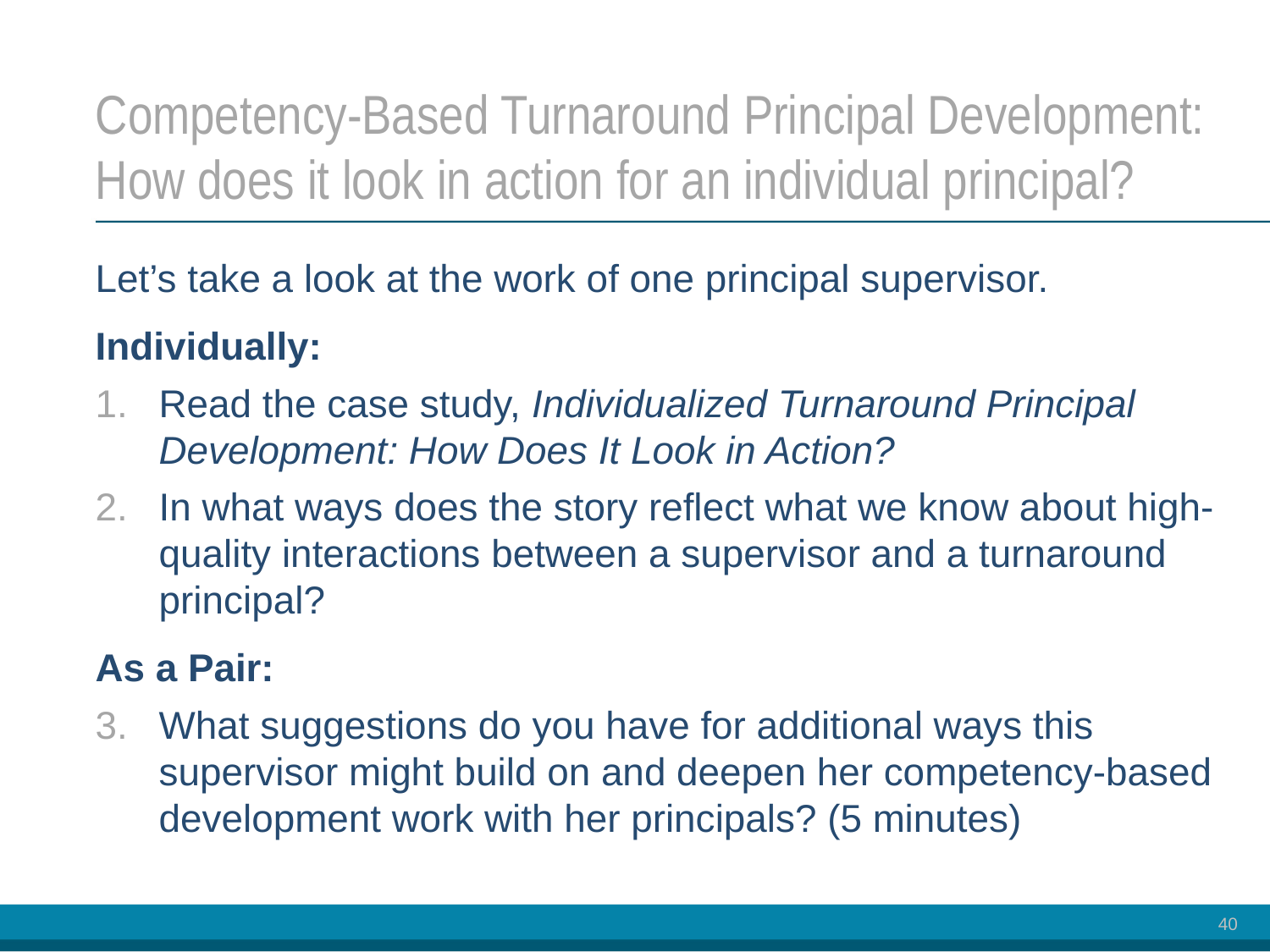

# Competency-Based Turnaround Principal Development: How does it look in action for an individual principal?
Let’s take a look at the work of one principal supervisor.
Individually:
Read the case study, Individualized Turnaround Principal Development: How Does It Look in Action?
In what ways does the story reflect what we know about high-quality interactions between a supervisor and a turnaround principal?
As a Pair:
What suggestions do you have for additional ways this supervisor might build on and deepen her competency-based development work with her principals? (5 minutes)
40